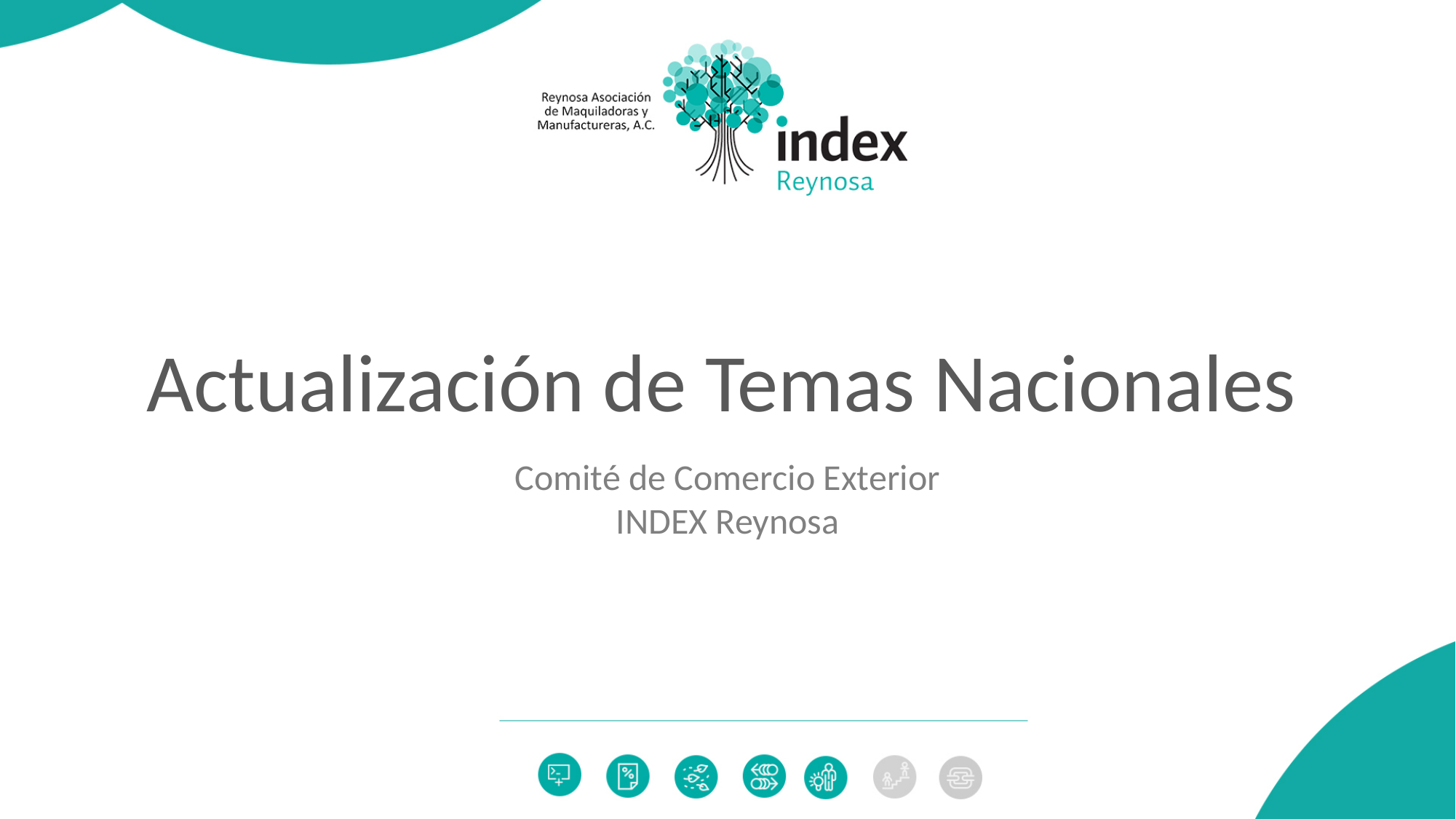

# Actualización de Temas Nacionales
Comité de Comercio Exterior
INDEX Reynosa